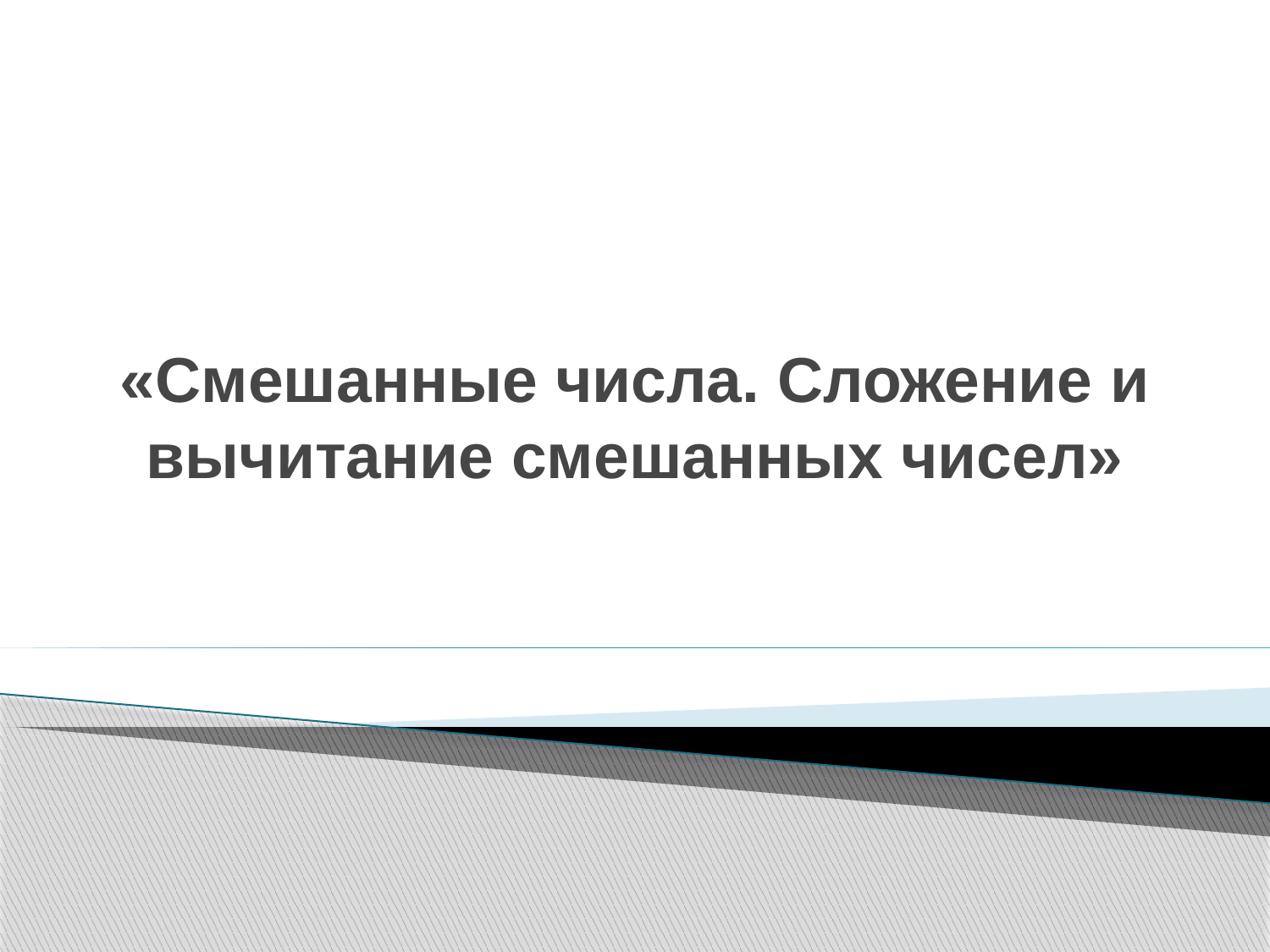

# «Смешанные числа. Сложение и вычитание смешанных чисел»